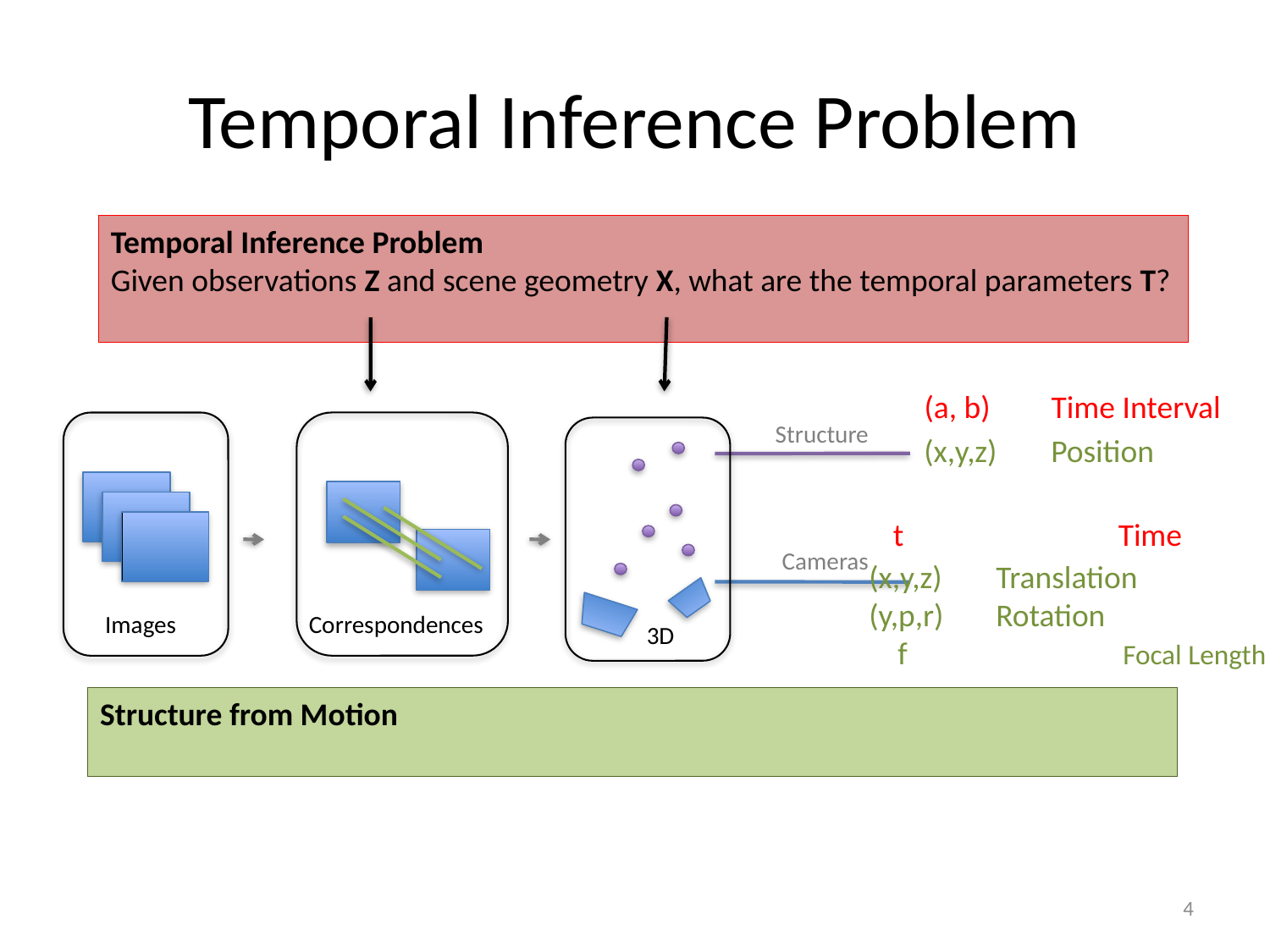

# Temporal Inference Problem
Temporal Inference Problem
Given observations Z and scene geometry X, what are the temporal parameters T?

(a, b)	Time Interval

    t		Time

Structure
(x,y,z)	Position
Cameras
(x,y,z)	Translation
(y,p,r)	Rotation
    f		Focal Length

Correspondences

Images

3D
Structure from Motion

4